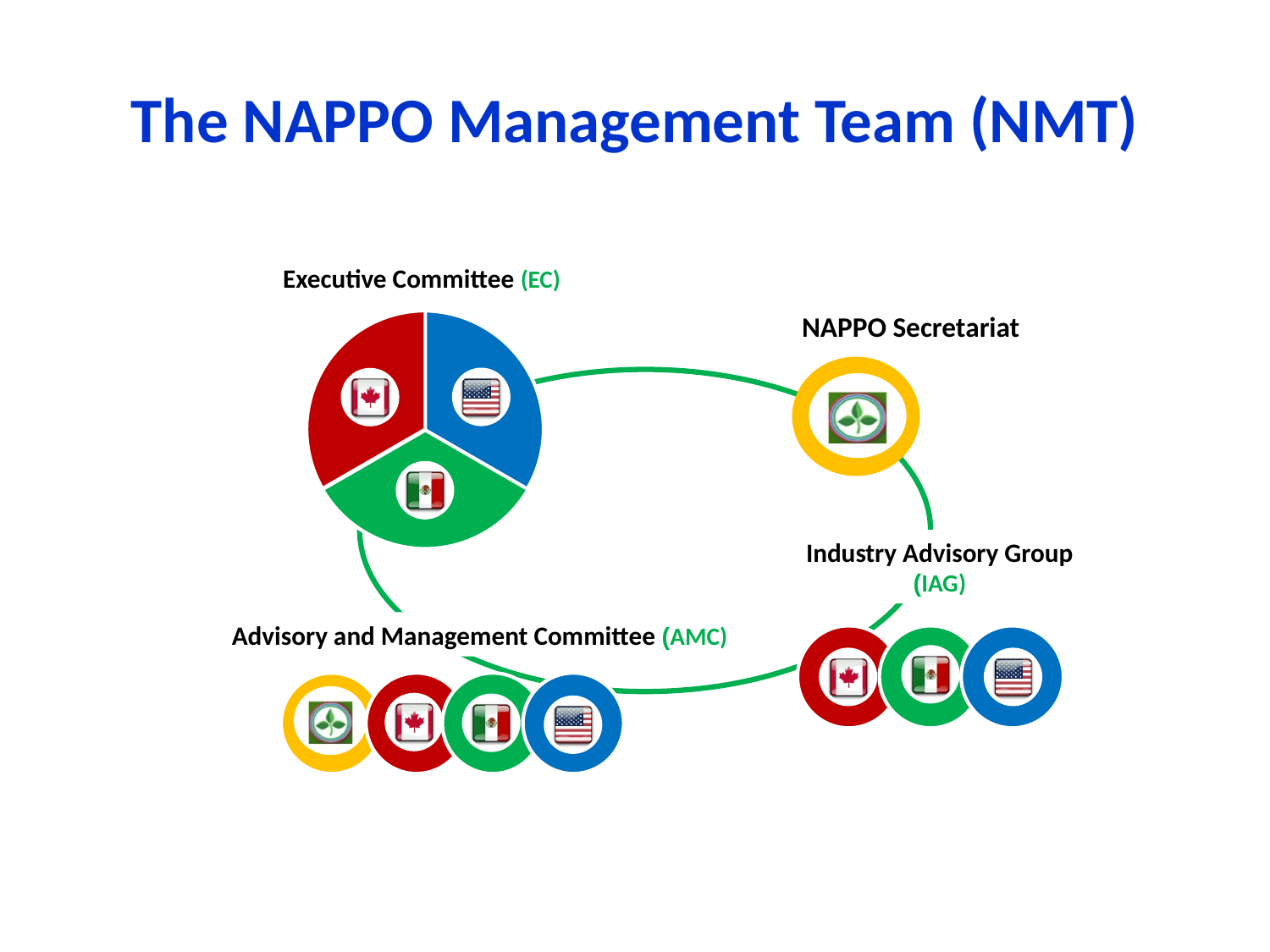

# The NAPPO Management Team (NMT)
Executive Committee (EC)

NAPPO Secretariat

Industry Advisory Group (IAG)

Advisory and Management Committee (AMC)